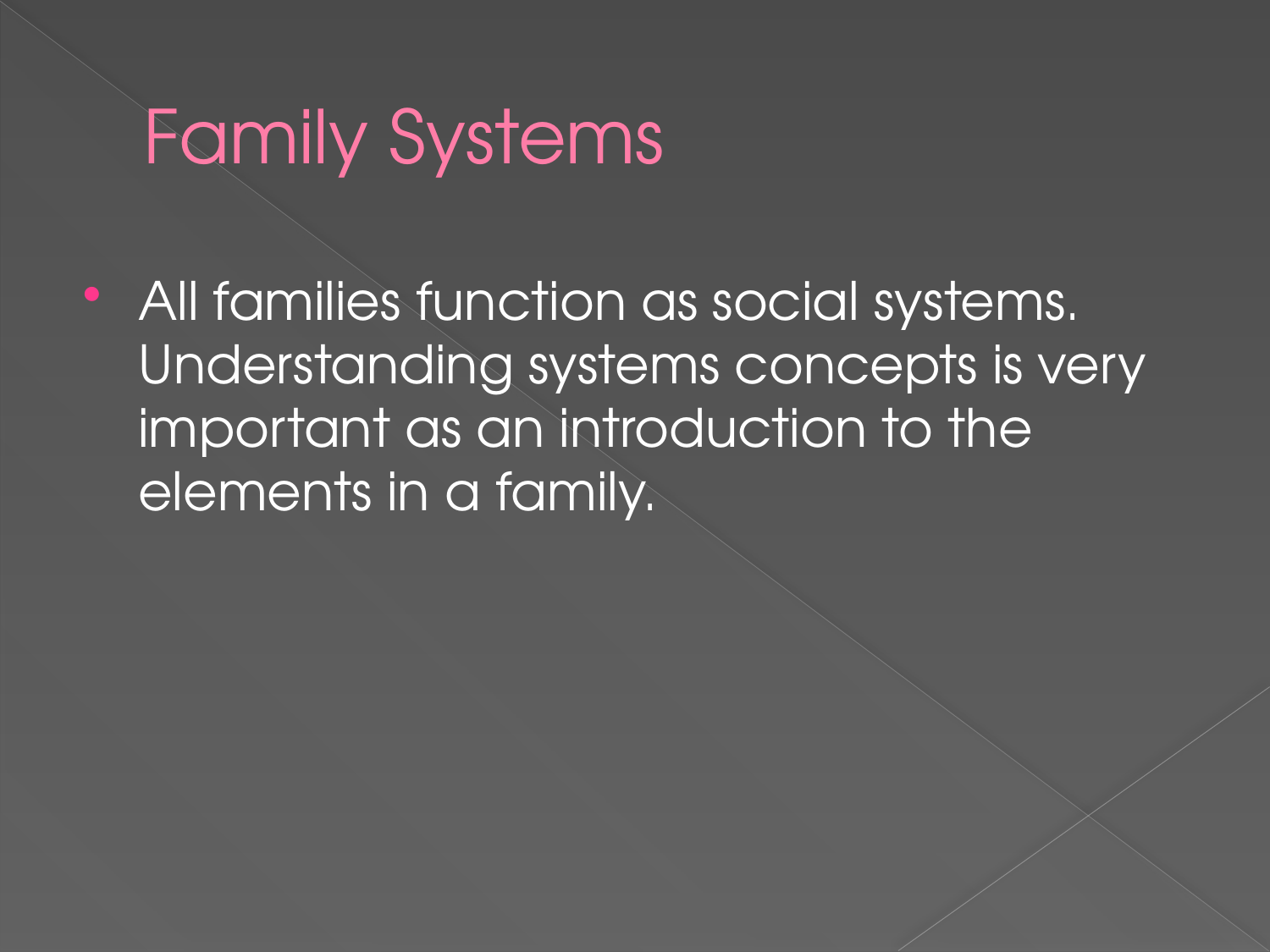

# Family Systems
All families function as social systems.  Understanding systems concepts is very important as an introduction to the elements in a family.